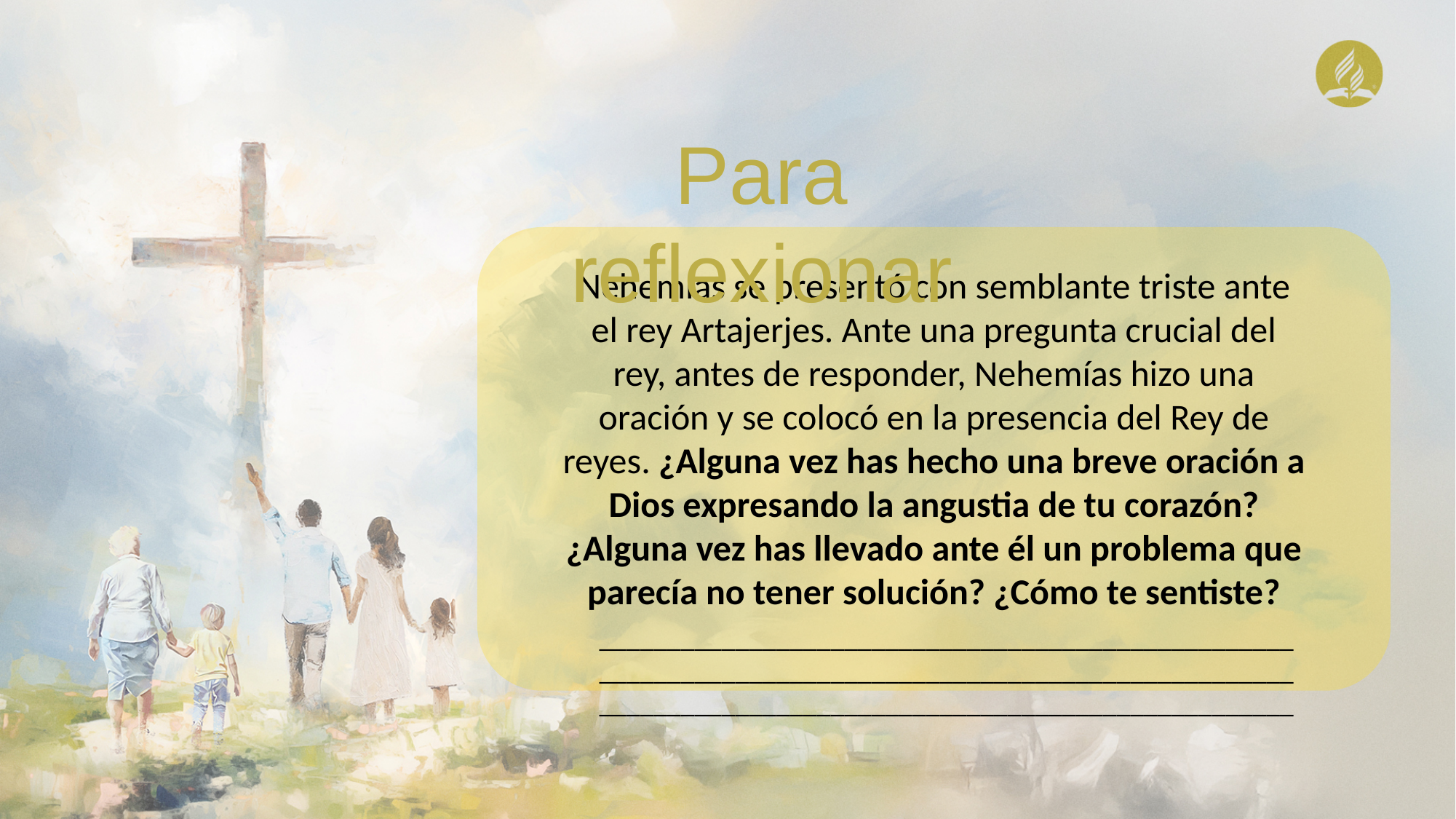

Para reflexionar

Nehemías se presentó con semblante triste ante el rey Artajerjes. Ante una pregunta crucial del rey, antes de responder, Nehemías hizo una oración y se colocó en la presencia del Rey de reyes. ¿Alguna vez has hecho una breve oración a Dios expresando la angustia de tu corazón? ¿Alguna vez has llevado ante él un problema que parecía no tener solución? ¿Cómo te sentiste?
______________________________________________________________________________________________________ ___________________________________________________